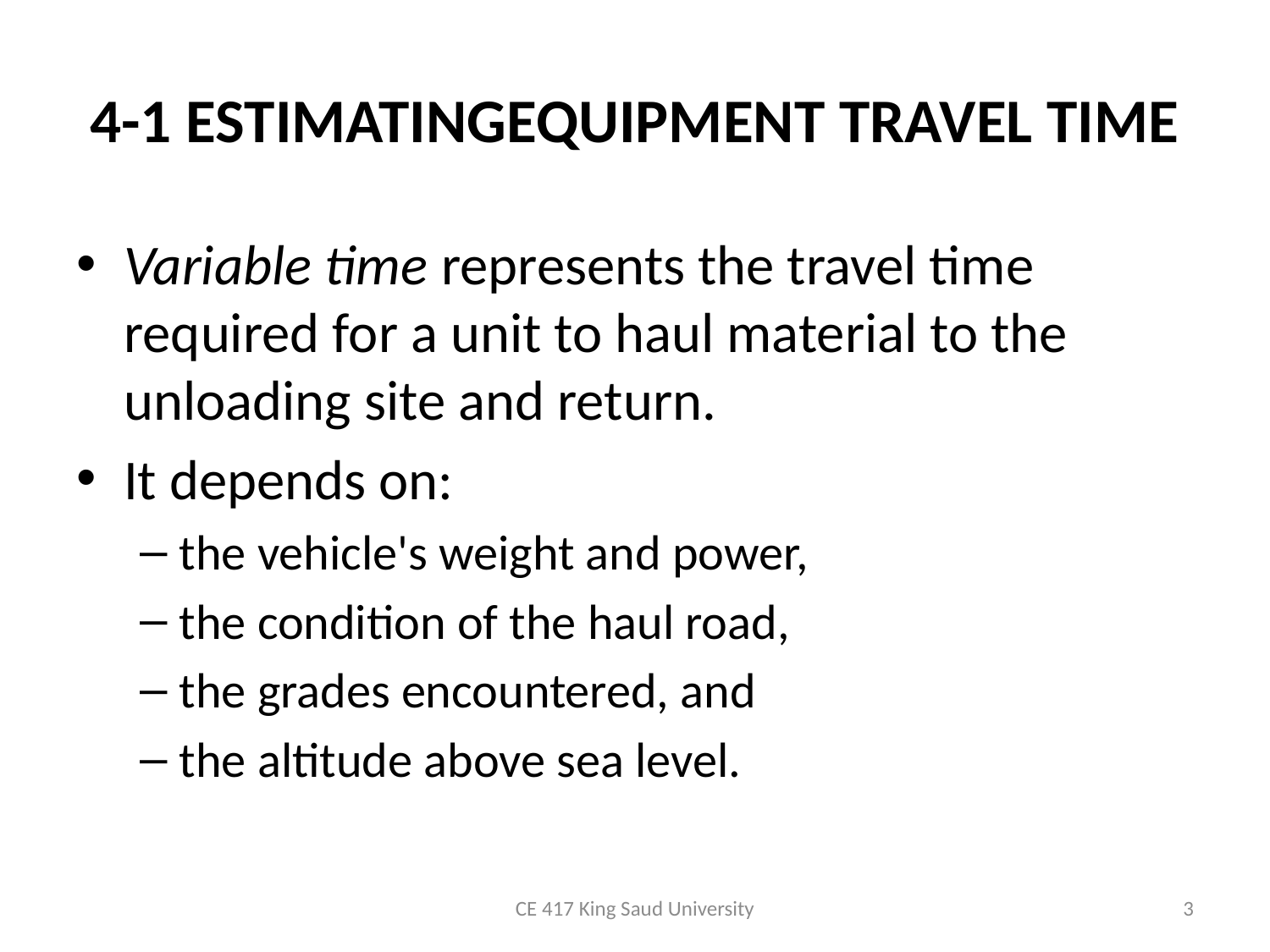

# 4-1 ESTIMATINGEQUIPMENT TRAVEL TIME
Variable time represents the travel time required for a unit to haul material to the unloading site and return.
It depends on:
the vehicle's weight and power,
the condition of the haul road,
the grades encountered, and
the altitude above sea level.
CE 417 King Saud University
3